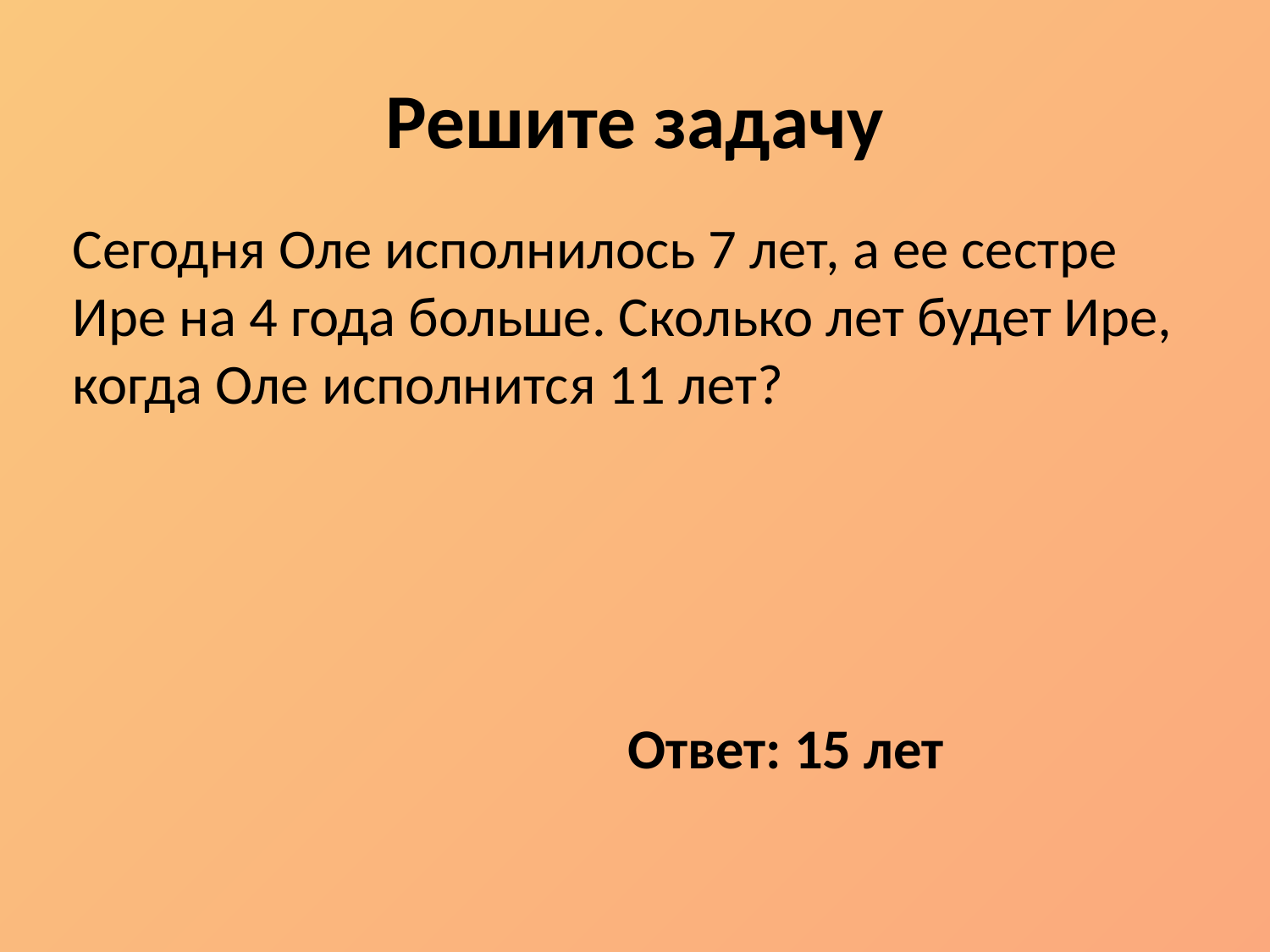

# Решите задачу
Сегодня Оле исполнилось 7 лет, а ее сестре Ире на 4 года больше. Сколько лет будет Ире, когда Оле исполнится 11 лет?
Ответ: 15 лет